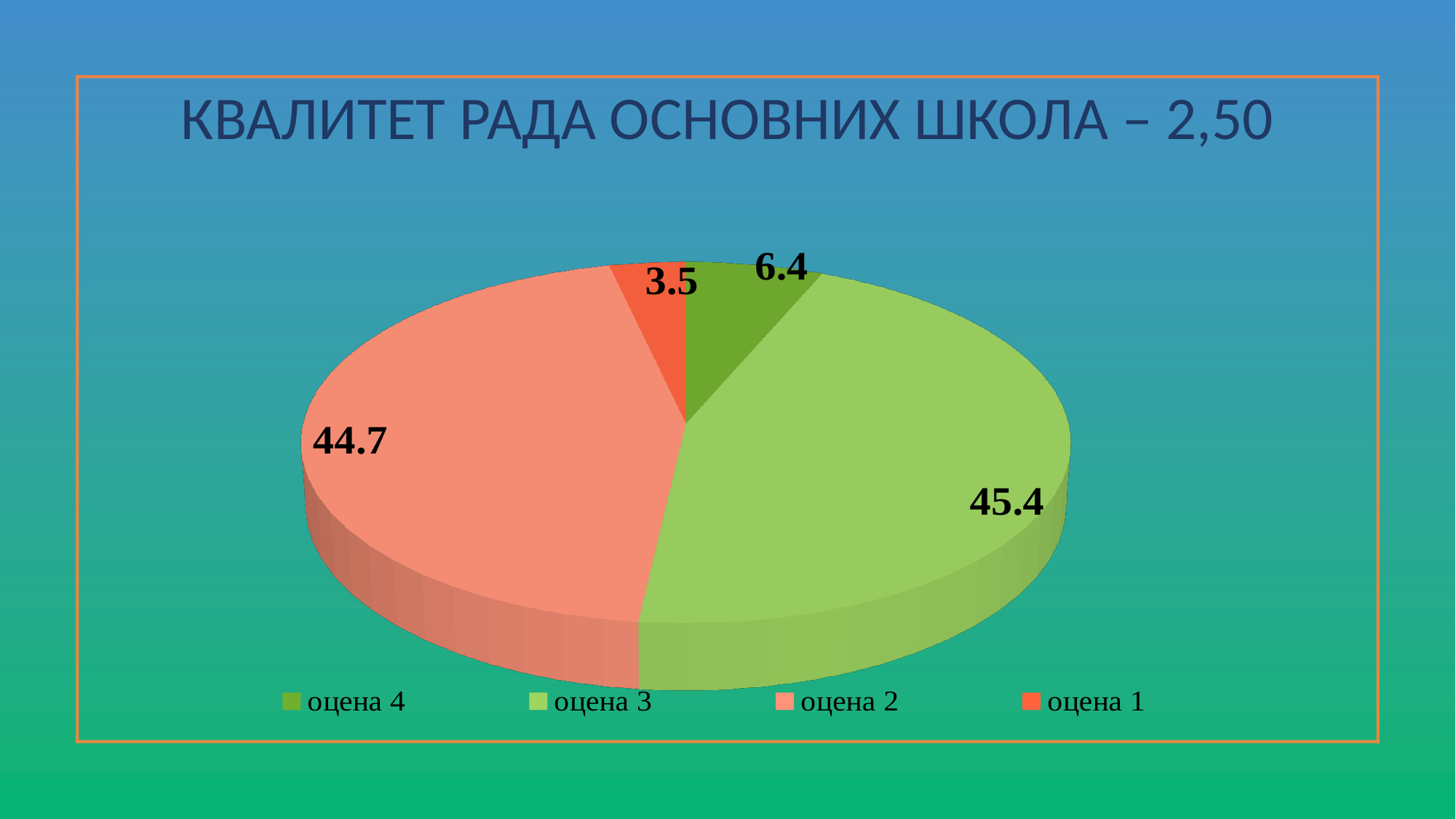

# КВАЛИТЕТ РАДА ОСНОВНИХ ШКОЛА – 2,50

[unsupported chart]